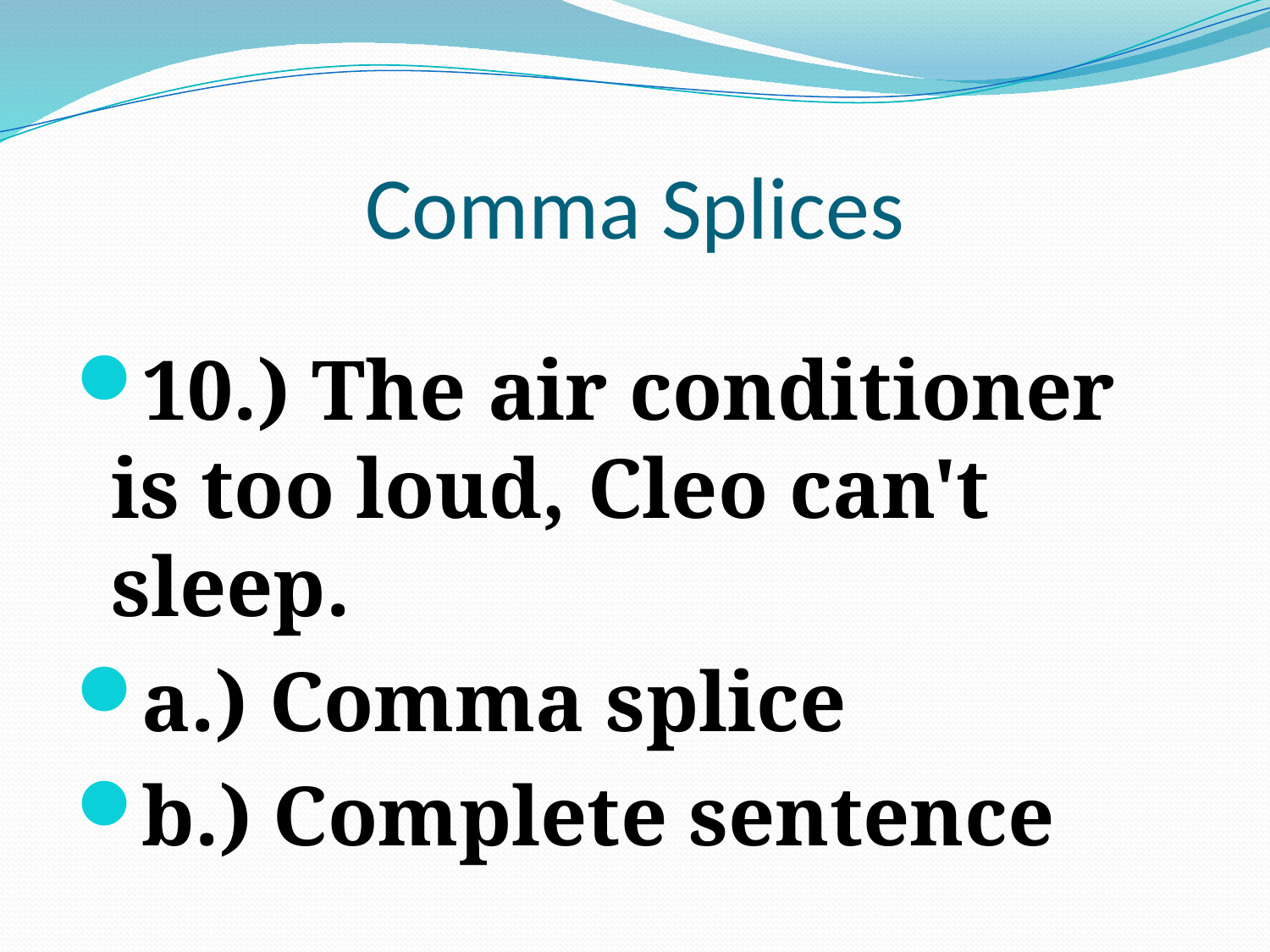

# Comma Splices

10.) The air conditioner is too loud, Cleo can't sleep.
a.) Comma splice
b.) Complete sentence